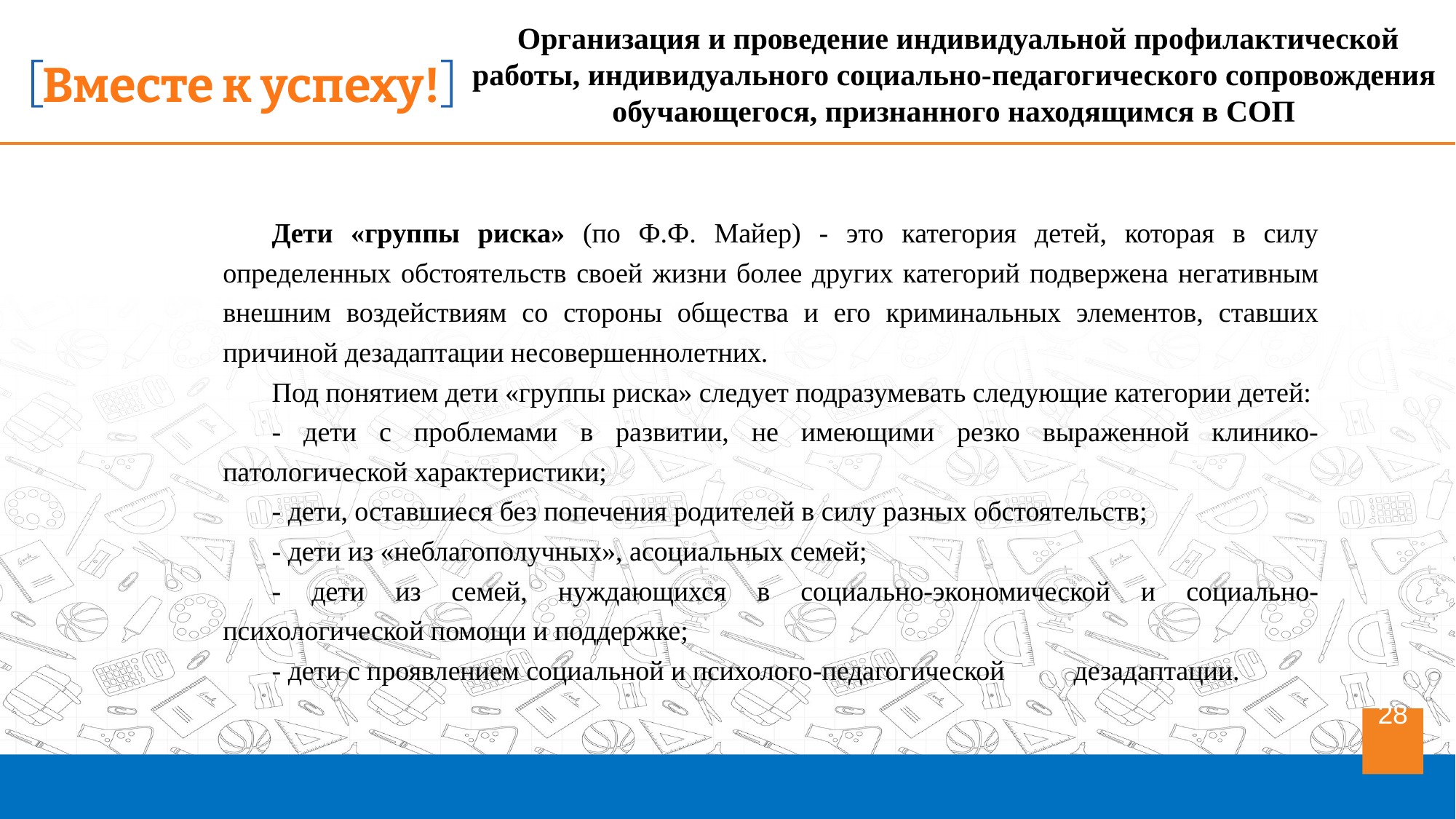

Организация и проведение индивидуальной профилактической работы, индивидуального социально-педагогического сопровождения обучающегося, признанного находящимся в СОП
Дети «группы риска» (по Ф.Ф. Майер) - это категория детей, которая в силу определенных обстоятельств своей жизни более других категорий подвержена негативным внешним воздействиям со стороны общества и его криминальных элементов, ставших причиной дезадаптации несовершеннолетних.
Под понятием дети «группы риска» следует подразумевать следующие категории детей:
- дети с проблемами в развитии, не имеющими резко выраженной клинико-патологической характеристики;
- дети, оставшиеся без попечения родителей в силу разных обстоятельств;
- дети из «неблагополучных», асоциальных семей;
- дети из семей, нуждающихся в социально-экономической и социально- психологической помощи и поддержке;
- дети с проявлением социальной и психолого-педагогической          дезадаптации.